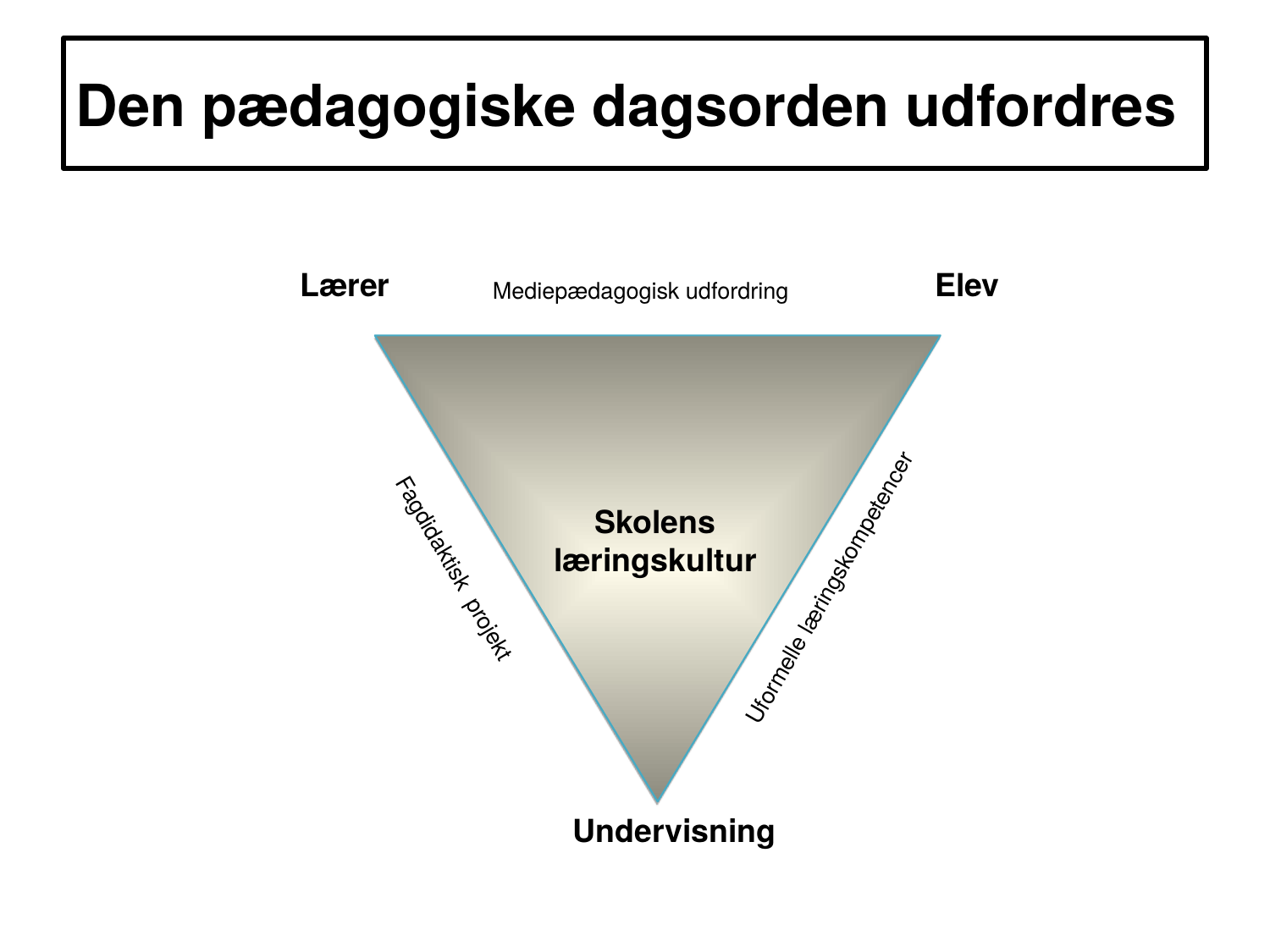

# Den pædagogiske dagsorden udfordres
Lærer
Elev
    Mediepædagogisk udfordring

Skolens læringskultur
       Fagdidaktisk  projekt
      Uformelle læringskompetencer
     Undervisning